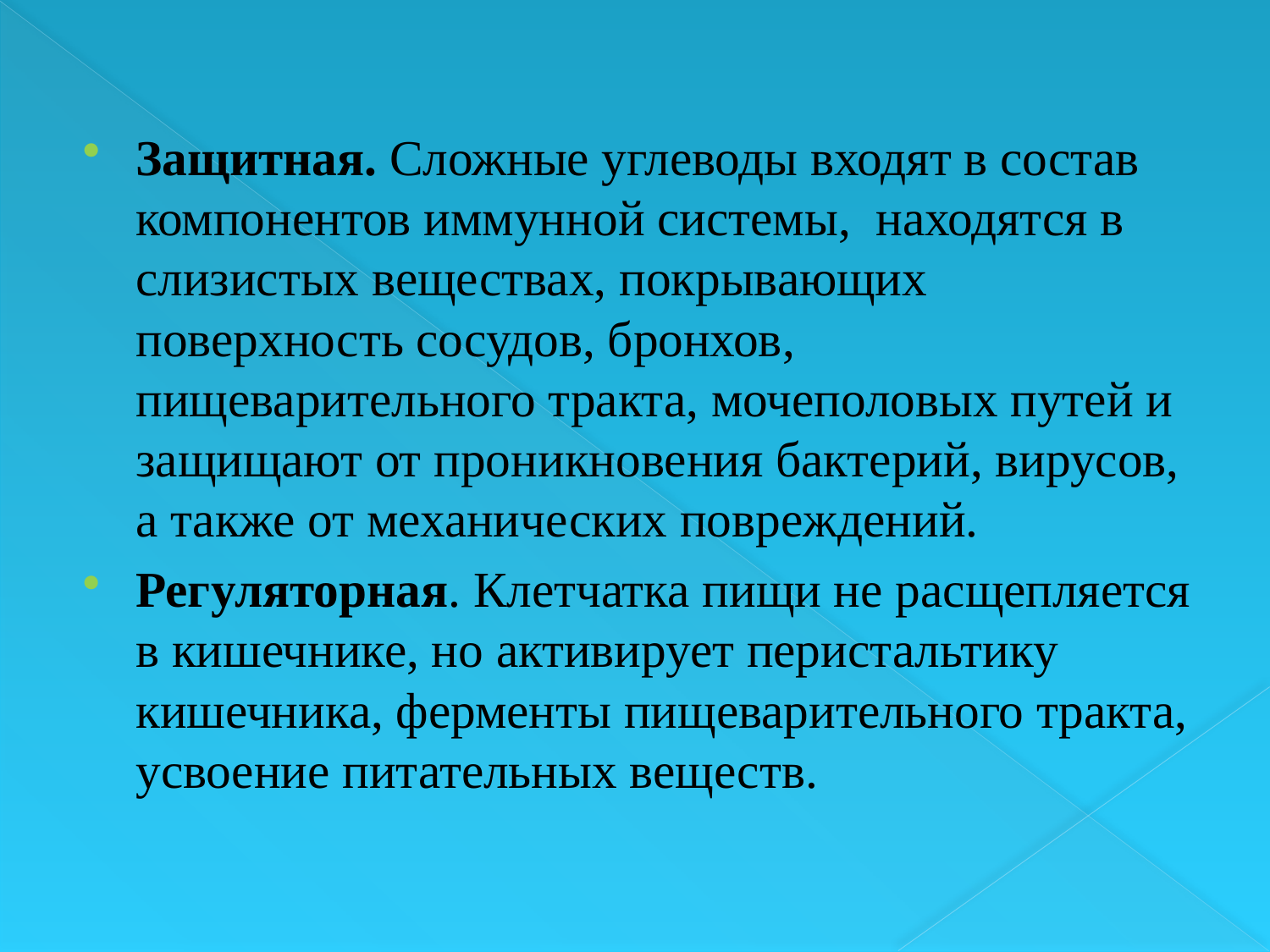

#
Защитная. Сложные углеводы входят в состав компонентов иммунной системы,  находятся в слизистых веществах, покрывающих поверхность сосудов, бронхов, пищеварительного тракта, мочеполовых путей и защищают от проникновения бактерий, вирусов, а также от механических повреждений.
Регуляторная. Клетчатка пищи не расщепляется в кишечнике, но активирует перистальтику кишечника, ферменты пищеварительного тракта, усвоение питательных веществ.